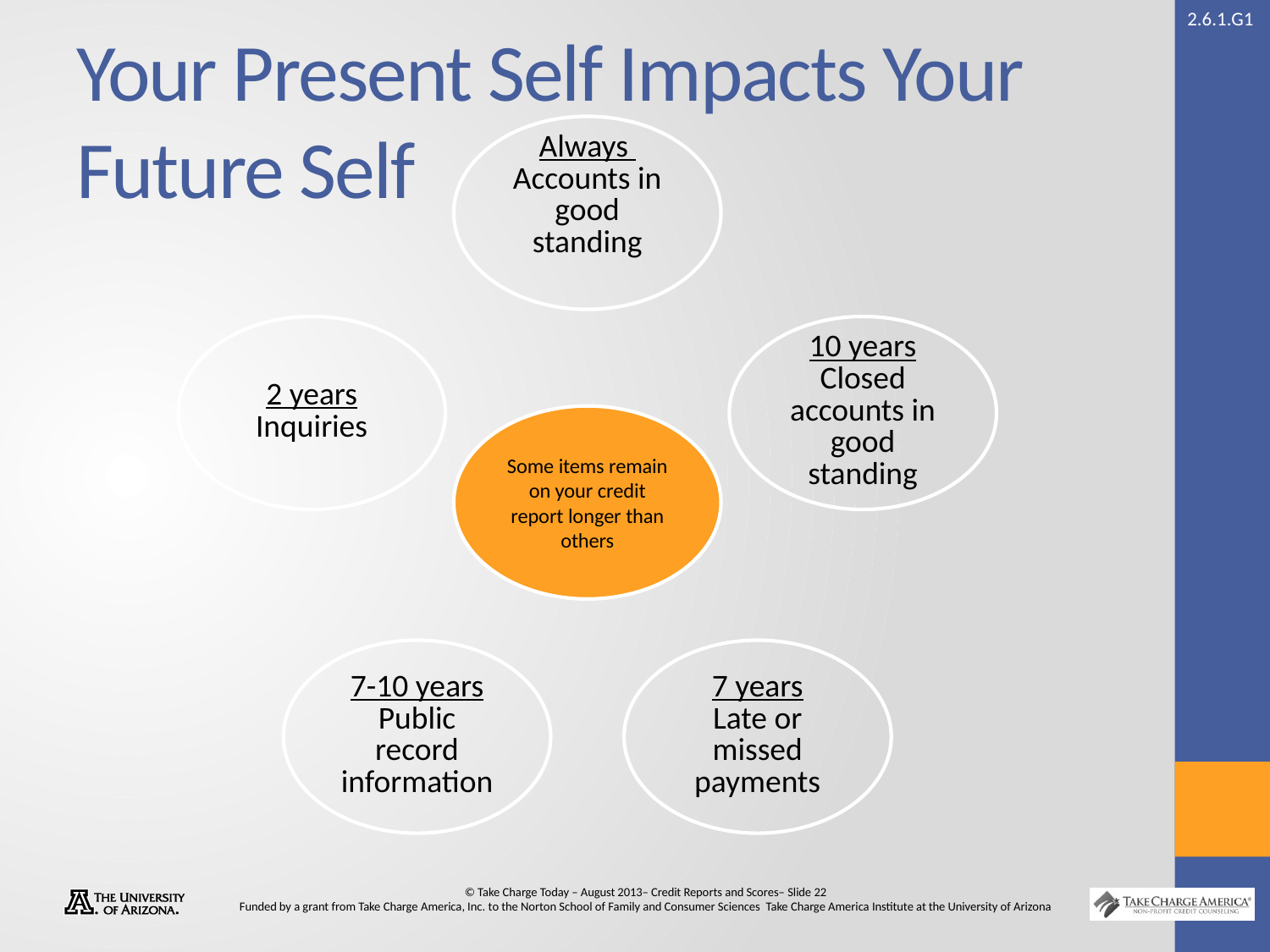

# Your Present Self Impacts Your Future Self
Some items remain on your credit report longer than others
Always
Accounts in good standing
10 years
Closed accounts in good standing
7 years
Late or missed payments
7-10 years
Public record information
2 years
Inquiries